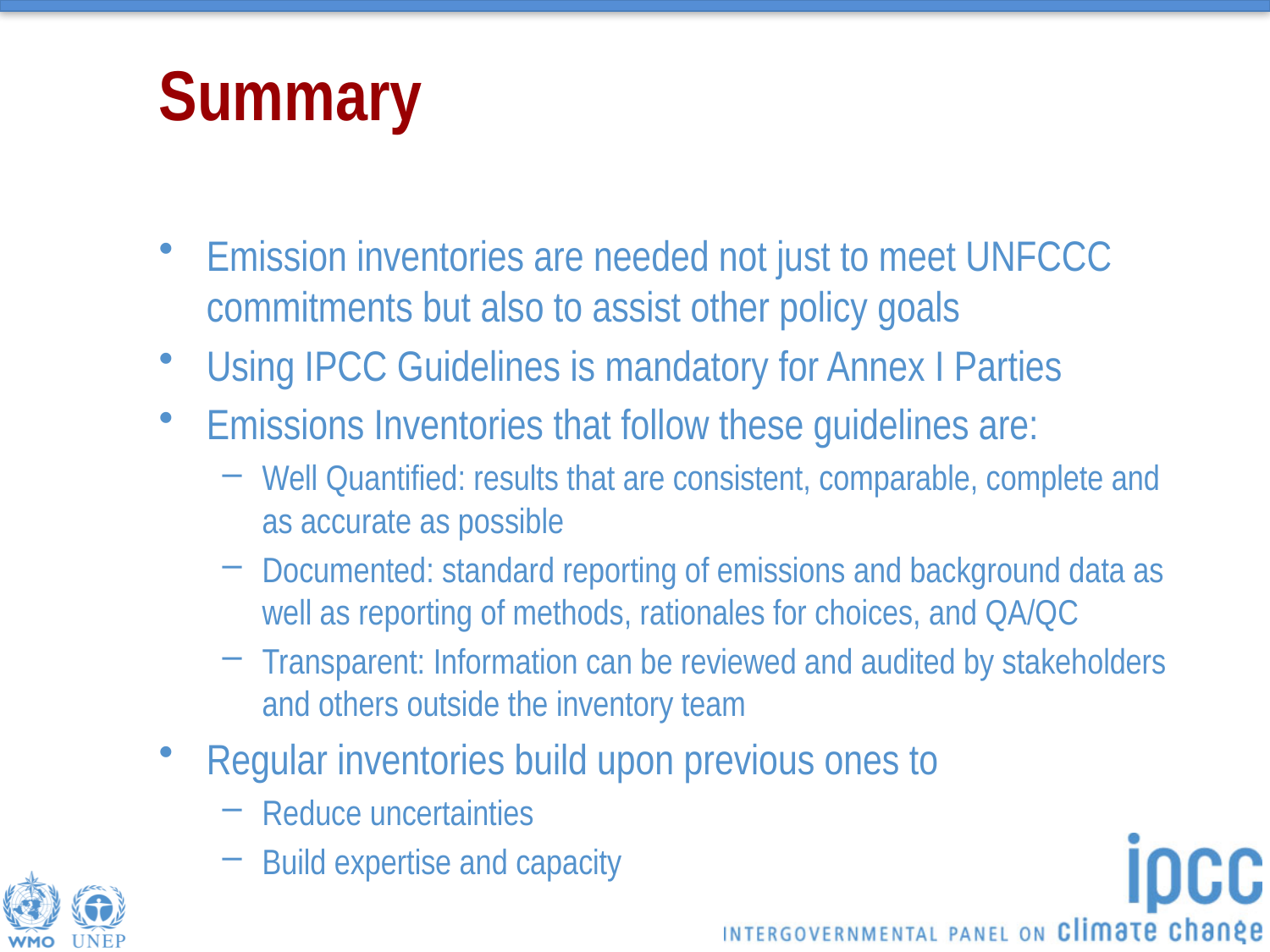

# Summary
Emission inventories are needed not just to meet UNFCCC commitments but also to assist other policy goals
Using IPCC Guidelines is mandatory for Annex I Parties
Emissions Inventories that follow these guidelines are:
Well Quantified: results that are consistent, comparable, complete and as accurate as possible
Documented: standard reporting of emissions and background data as well as reporting of methods, rationales for choices, and QA/QC
Transparent: Information can be reviewed and audited by stakeholders and others outside the inventory team
Regular inventories build upon previous ones to
Reduce uncertainties
Build expertise and capacity